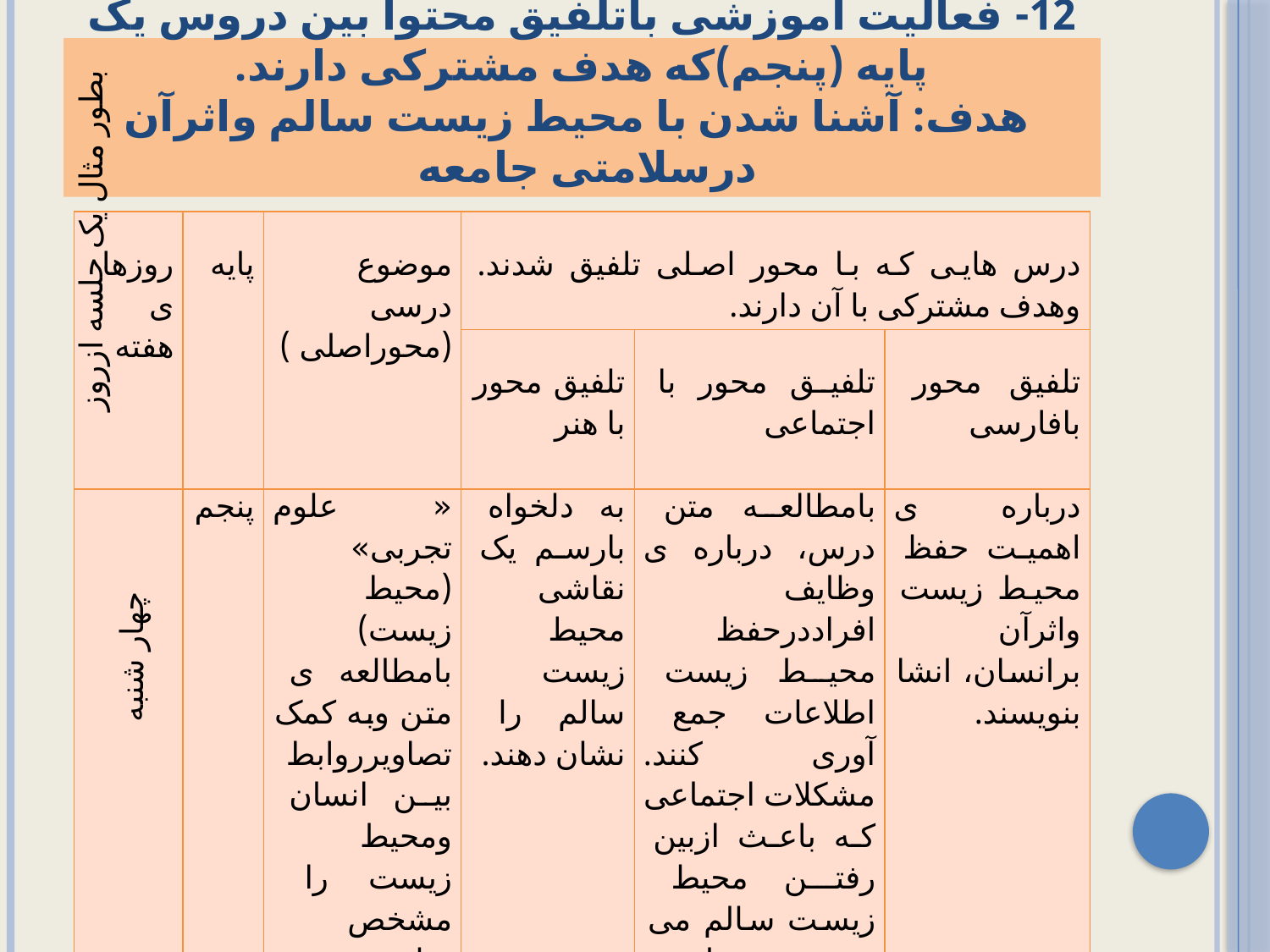

# 12- فعالیت آموزشی باتلفیق محتوا بین دروس یک پایه (پنجم)که هدف مشترکی دارند. هدف: آشنا شدن با محیط زیست سالم واثرآن درسلامتی جامعه
| روزهای هفته | پایه | موضوع درسی (محوراصلی ) | درس هایی که با محور اصلی تلفیق شدند. وهدف مشترکی با آن دارند. |  |  |
| --- | --- | --- | --- | --- | --- |
|  |  |  | تلفیق محور با هنر | تلفیق محور با اجتماعی | تلفیق محور بافارسی |
| بطور مثال یک جلسه ازروز چهار شنبه | پنجم | « علوم تجربی» (محیط زیست) بامطالعه ی متن وبه کمک تصاویرروابط بین انسان ومحیط زیست را مشخص نمایند. | به دلخواه بارسم یک نقاشی محیط زیست سالم را نشان دهند. | بامطالعه متن درس، درباره ی وظایف افراددرحفظ محیط زیست اطلاعات جمع آوری کنند. مشکلات اجتماعی که باعث ازبین رفتن محیط زیست سالم می شودو بر جامعه اثرمی گذارد پی ببرند. | درباره ی اهمیت حفظ محیط زیست واثرآن برانسان، انشا بنویسند. |